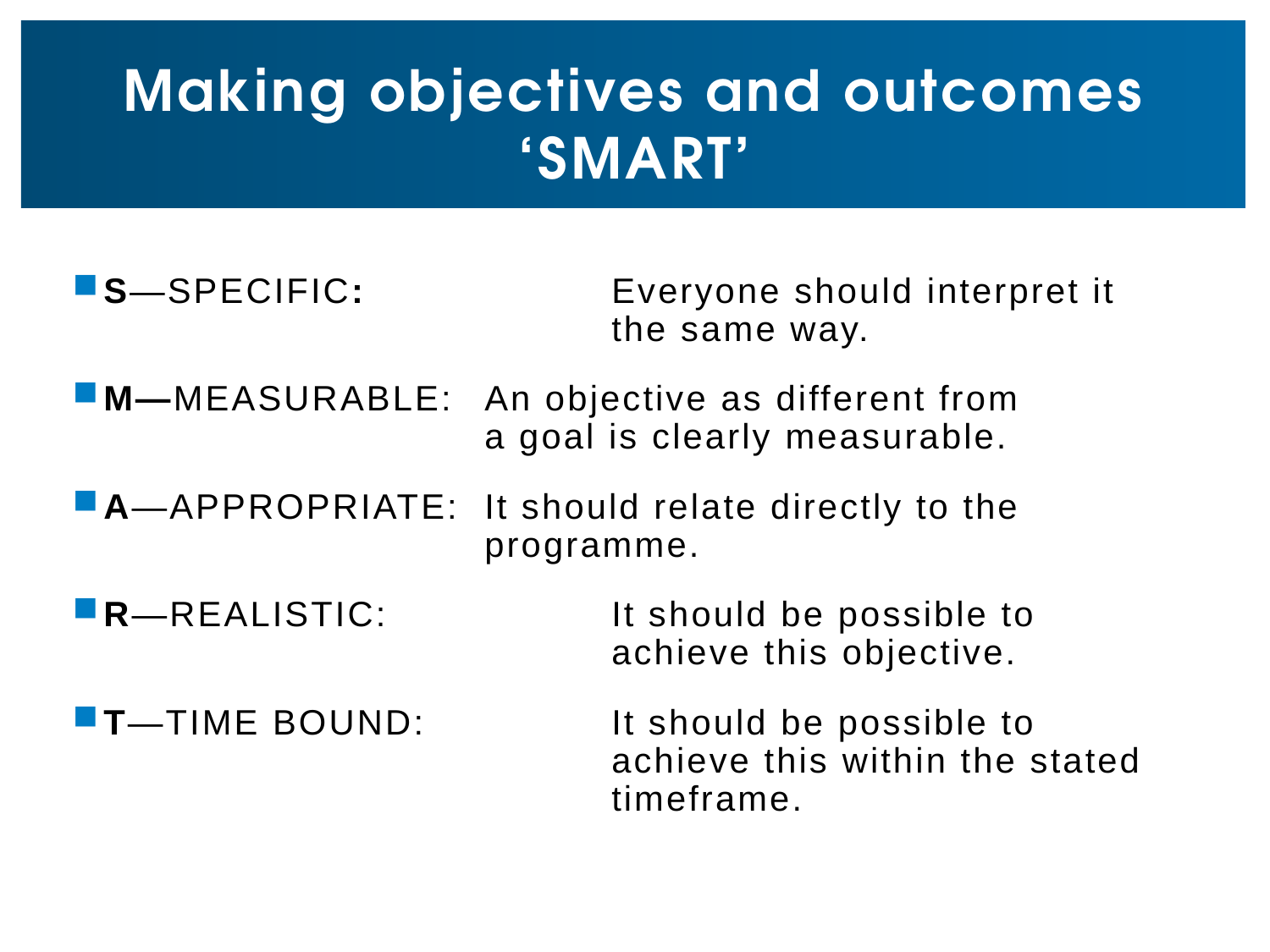

# Making objectives and outcomes ‘SMART’
S—SPECIFIC:		Everyone should interpret it 				the same way.
M—MEASURABLE:	An objective as different from 				a goal is clearly measurable.
A—APPROPRIATE: 	It should relate directly to the 				programme.
R—REALISTIC: 		It should be possible to 					achieve this objective.
T—TIME BOUND:		It should be possible to 					achieve this within the stated 				timeframe.